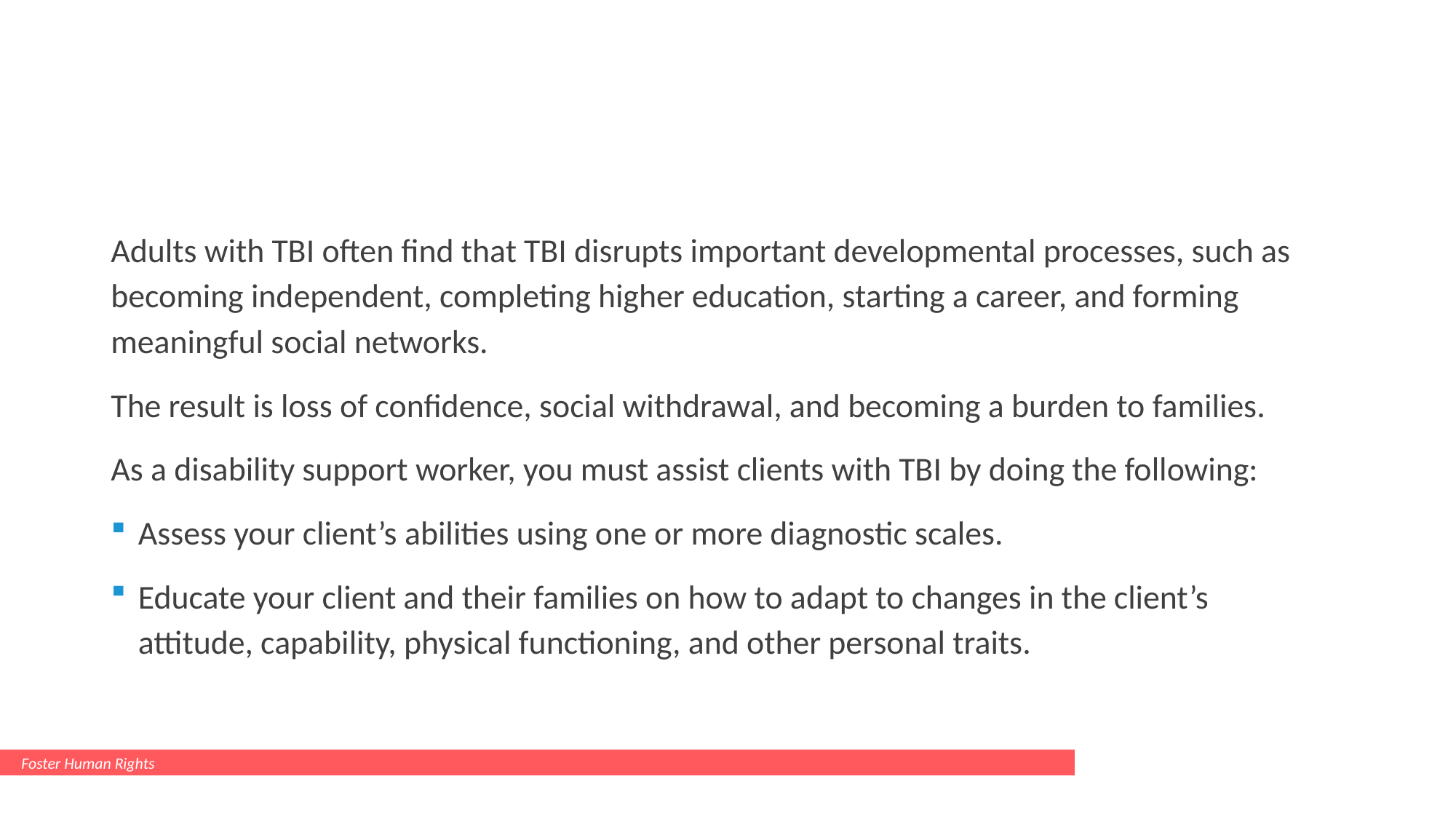

#
Adults with TBI often find that TBI disrupts important developmental processes, such as becoming independent, completing higher education, starting a career, and forming meaningful social networks.
The result is loss of confidence, social withdrawal, and becoming a burden to families.
As a disability support worker, you must assist clients with TBI by doing the following:
Assess your client’s abilities using one or more diagnostic scales.
Educate your client and their families on how to adapt to changes in the client’s attitude, capability, physical functioning, and other personal traits.
Foster Human Rights